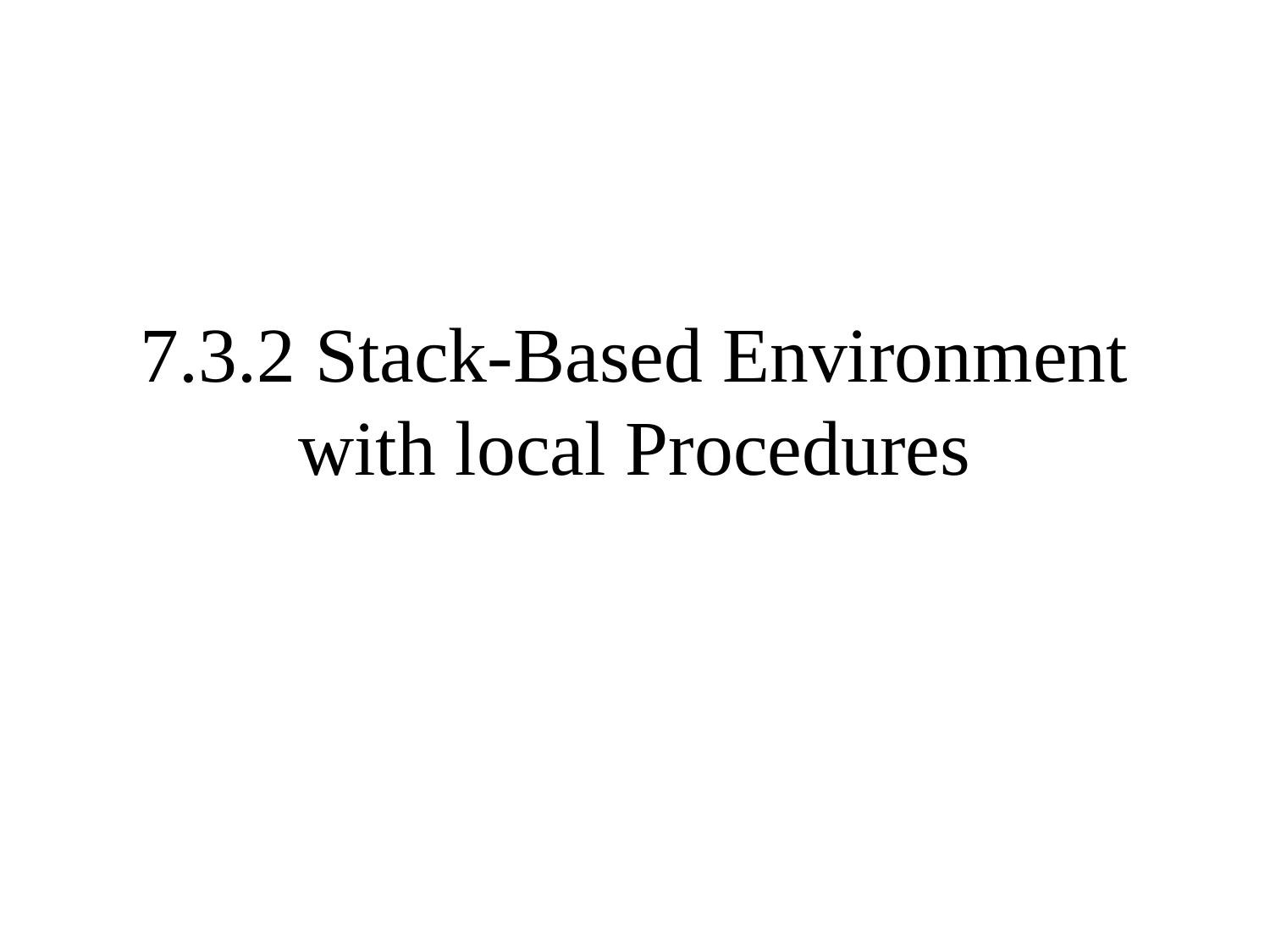

# 7.3.2 Stack-Based Environment with local Procedures